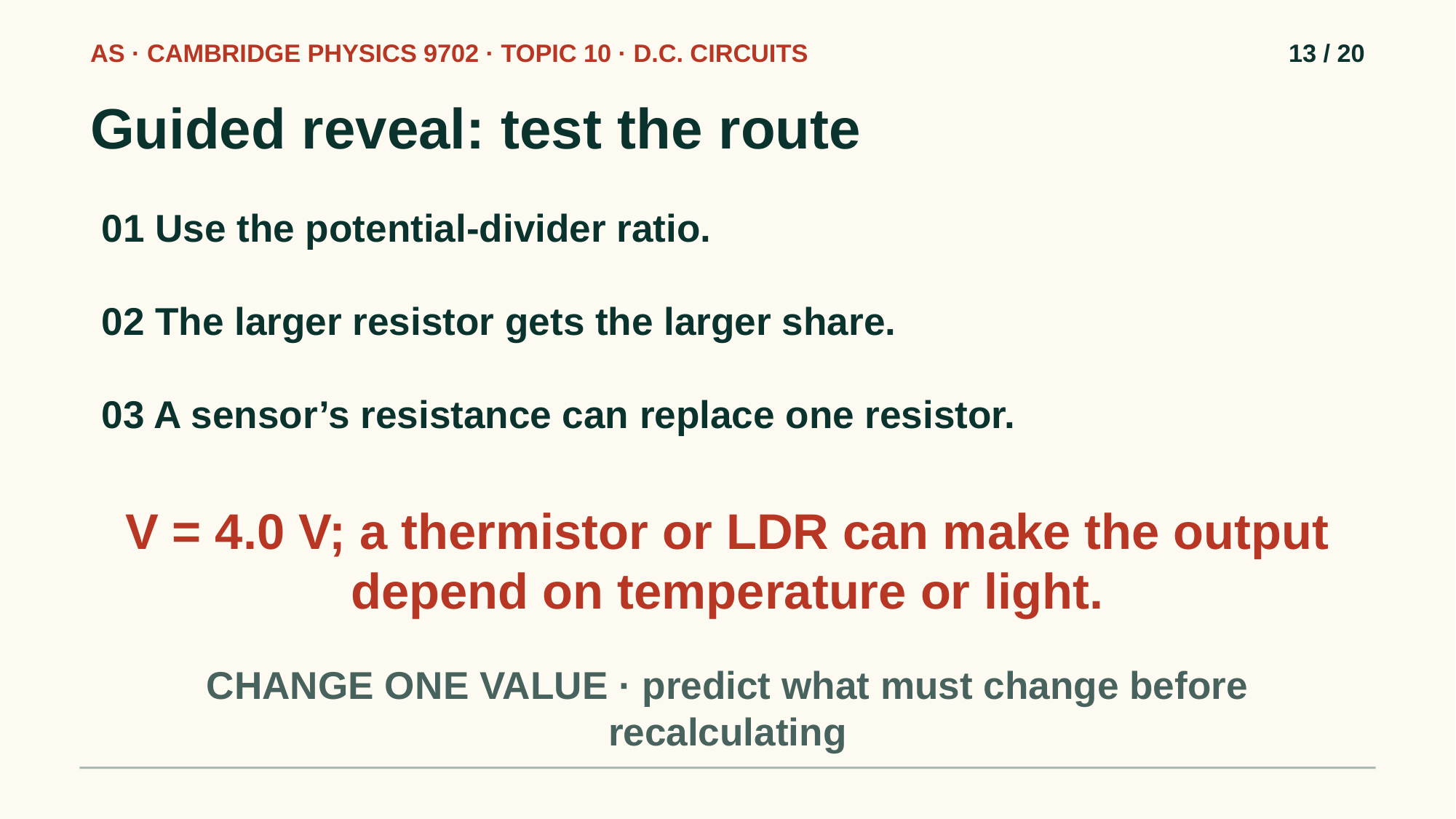

AS · CAMBRIDGE PHYSICS 9702 · TOPIC 10 · D.C. CIRCUITS
13 / 20
Guided reveal: test the route
01 Use the potential-divider ratio.
02 The larger resistor gets the larger share.
03 A sensor’s resistance can replace one resistor.
V = 4.0 V; a thermistor or LDR can make the output depend on temperature or light.
CHANGE ONE VALUE · predict what must change before recalculating